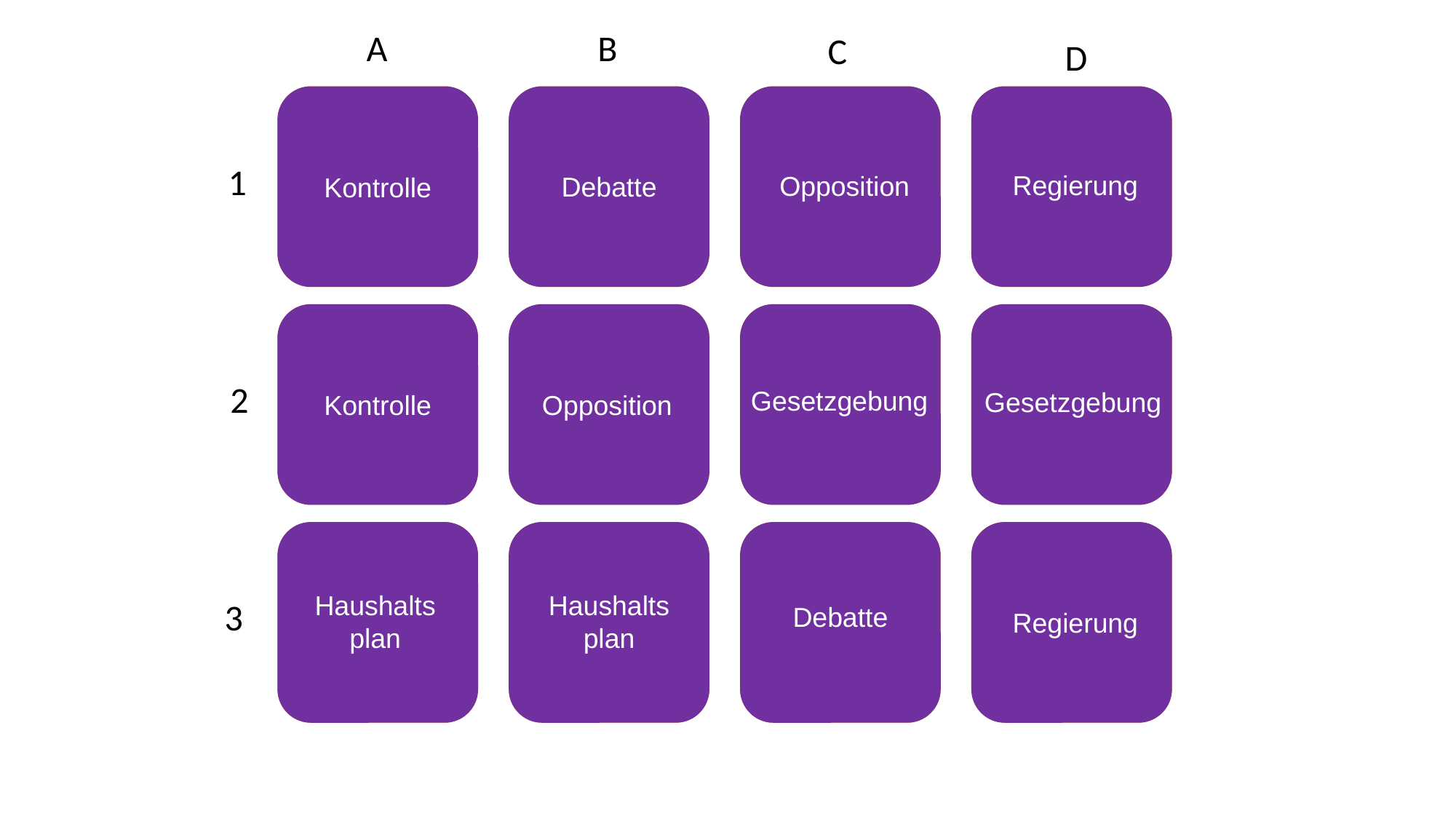

A
B
C
D

Kontrolle

Debatte

Opposition

Regierung
1

Kontrolle

Opposition

Gesetzgebung

Gesetzgebung
2

Haushaltsplan

Haushaltsplan

Debatte

Regierung
3